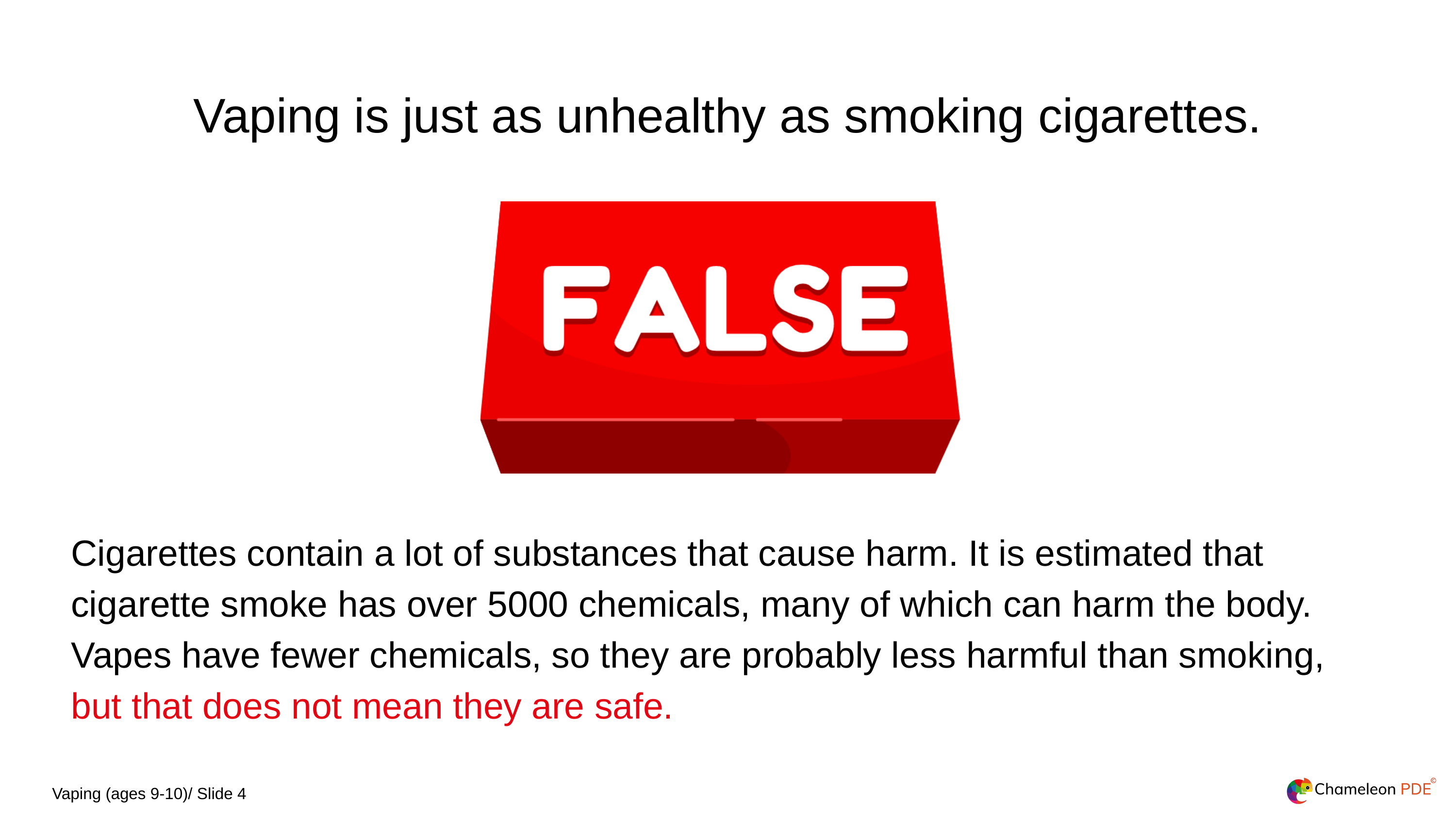

Vaping is just as unhealthy as smoking cigarettes.

Cigarettes contain a lot of substances that cause harm. It is estimated that cigarette smoke has over 5000 chemicals, many of which can harm the body.
Vapes have fewer chemicals, so they are probably less harmful than smoking, but that does not mean they are safe.

Vaping (ages 9-10)/ Slide 4